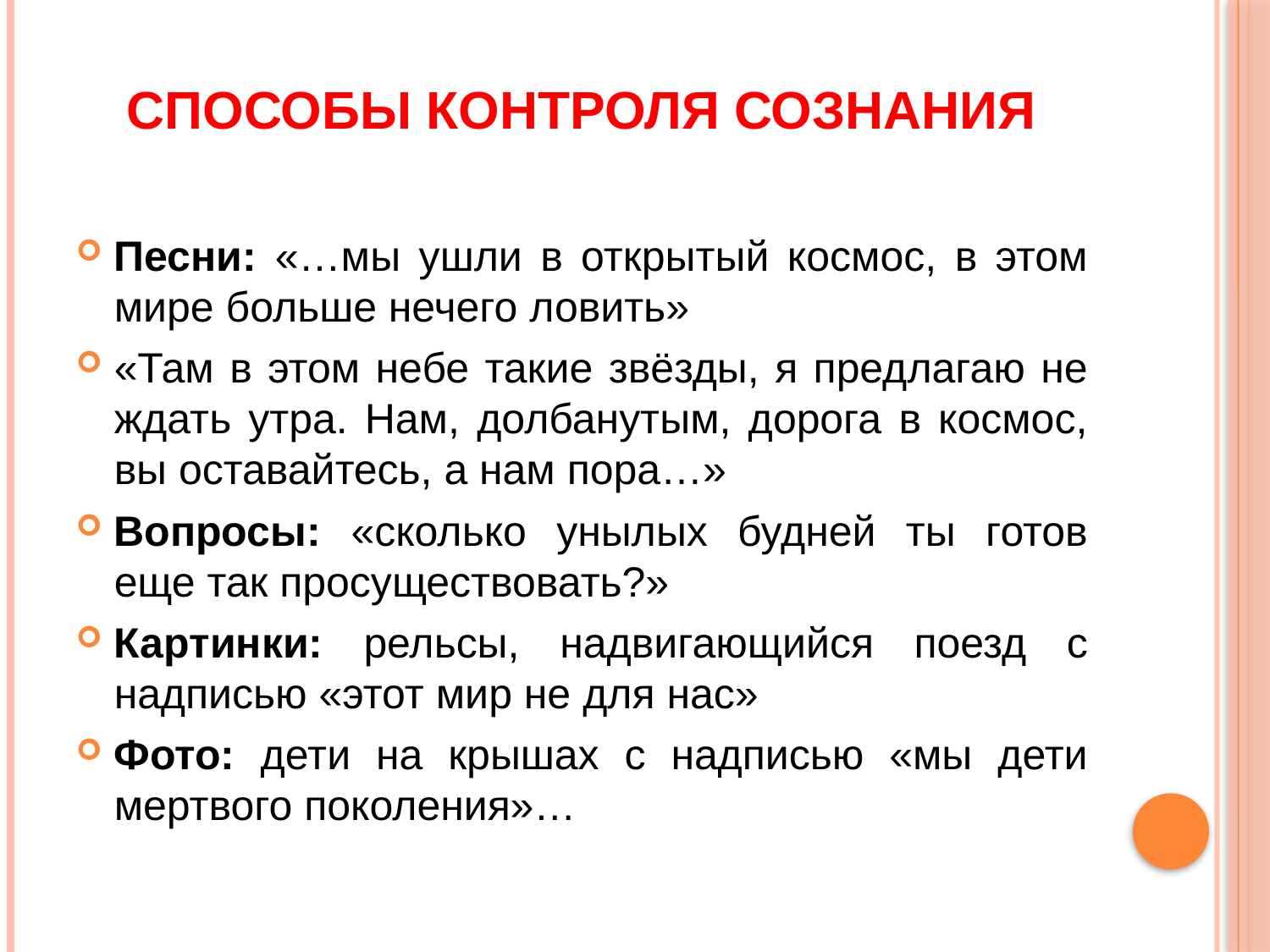

# Способы контроля сознания
Песни: «…мы ушли в открытый космос, в этом мире больше нечего ловить»
«Там в этом небе такие звёзды, я предлагаю не ждать утра. Нам, долбанутым, дорога в космос, вы оставайтесь, а нам пора…»
Вопросы: «сколько унылых будней ты готов еще так просуществовать?»
Картинки: рельсы, надвигающийся поезд с надписью «этот мир не для нас»
Фото: дети на крышах с надписью «мы дети мертвого поколения»…